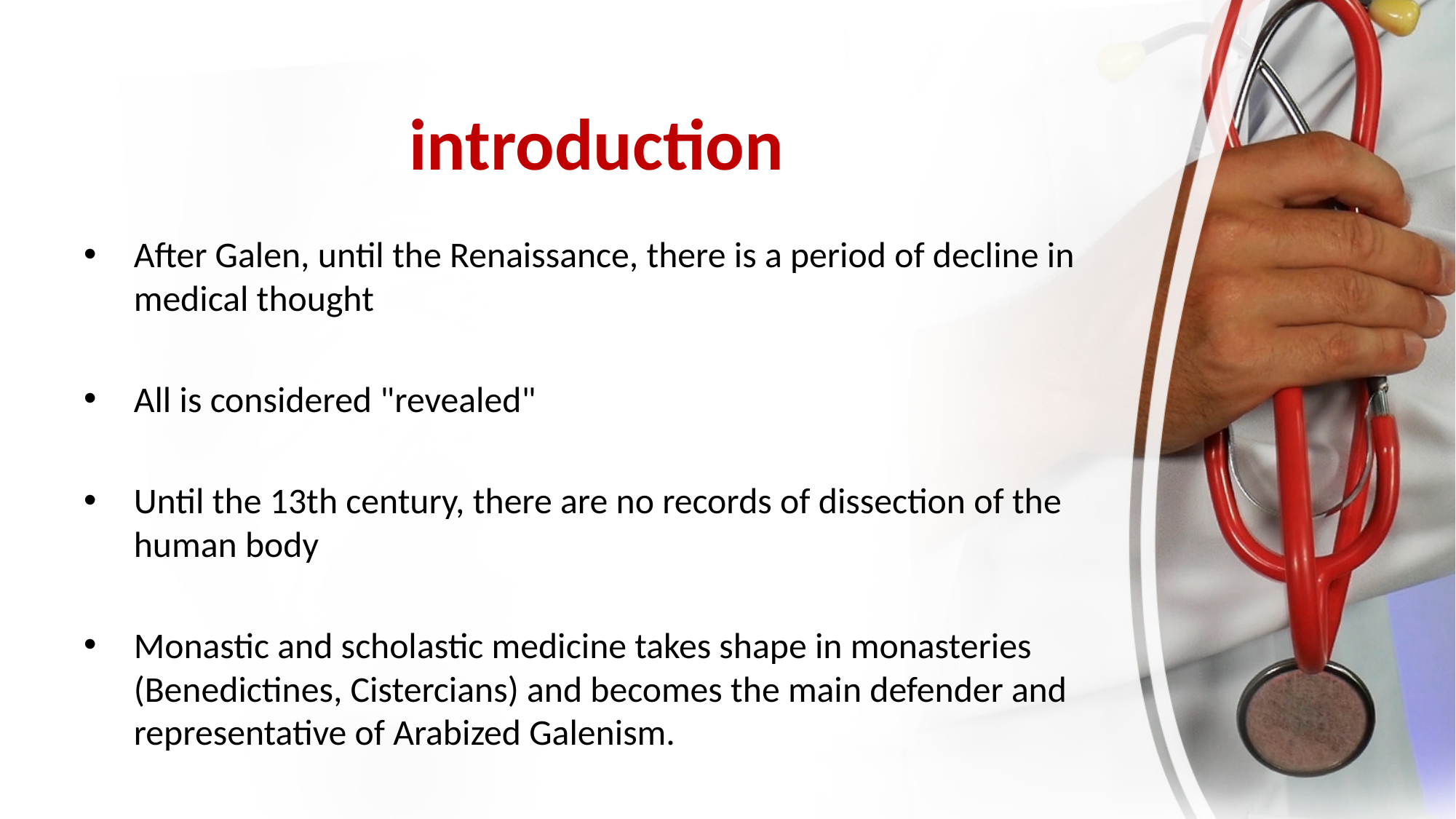

# introduction
After Galen, until the Renaissance, there is a period of decline in medical thought

All is considered "revealed"

Until the 13th century, there are no records of dissection of the human body

Monastic and scholastic medicine takes shape in monasteries (Benedictines, Cistercians) and becomes the main defender and representative of Arabized Galenism.